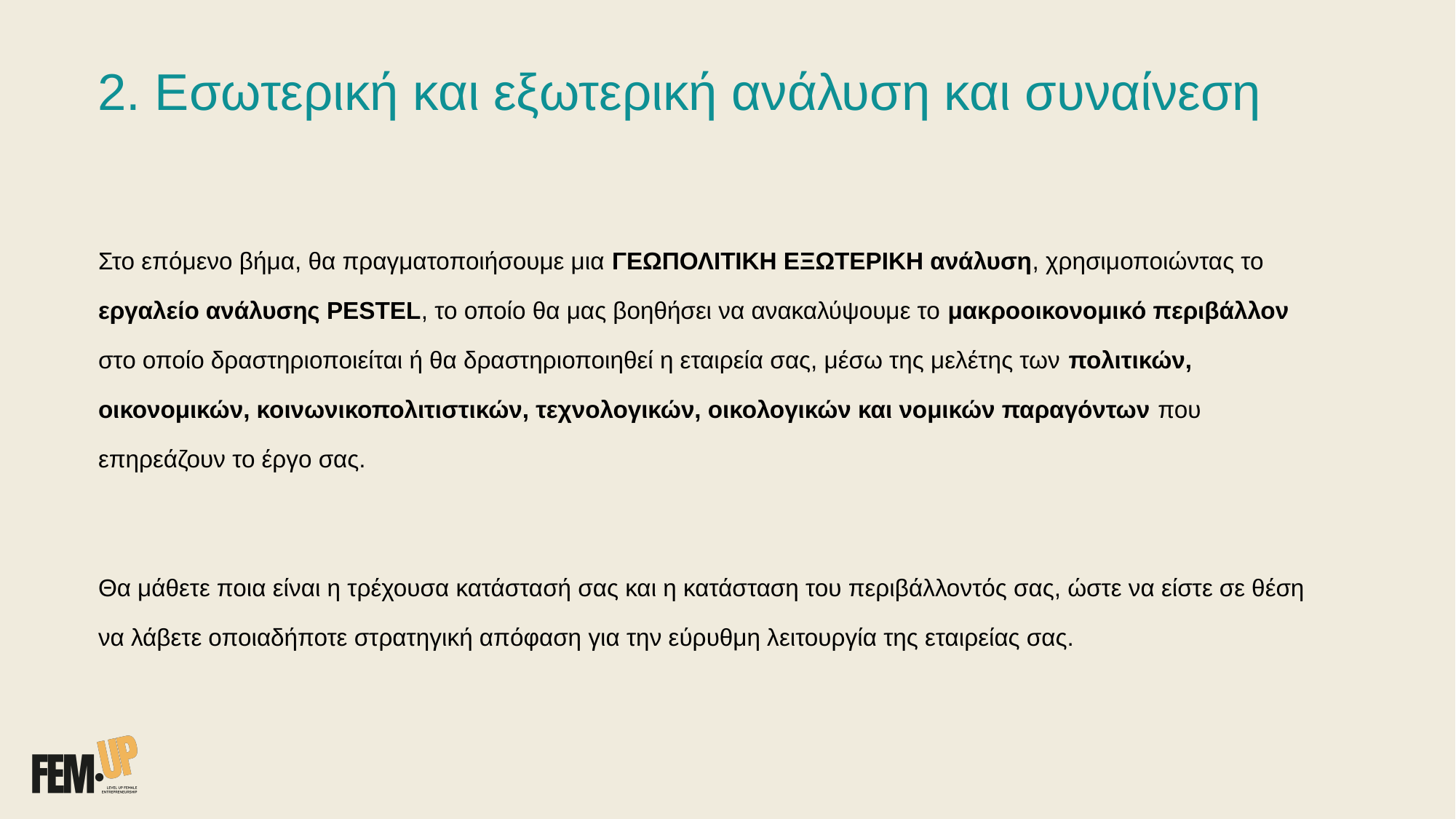

# 2. Εσωτερική και εξωτερική ανάλυση και συναίνεση
Στο επόμενο βήμα, θα πραγματοποιήσουμε μια ΓΕΩΠΟΛΙΤΙΚΗ ΕΞΩΤΕΡΙΚΗ ανάλυση, χρησιμοποιώντας το εργαλείο ανάλυσης PESTEL, το οποίο θα μας βοηθήσει να ανακαλύψουμε το μακροοικονομικό περιβάλλον στο οποίο δραστηριοποιείται ή θα δραστηριοποιηθεί η εταιρεία σας, μέσω της μελέτης των πολιτικών, οικονομικών, κοινωνικοπολιτιστικών, τεχνολογικών, οικολογικών και νομικών παραγόντων που επηρεάζουν το έργο σας.

Θα μάθετε ποια είναι η τρέχουσα κατάστασή σας και η κατάσταση του περιβάλλοντός σας, ώστε να είστε σε θέση να λάβετε οποιαδήποτε στρατηγική απόφαση για την εύρυθμη λειτουργία της εταιρείας σας.